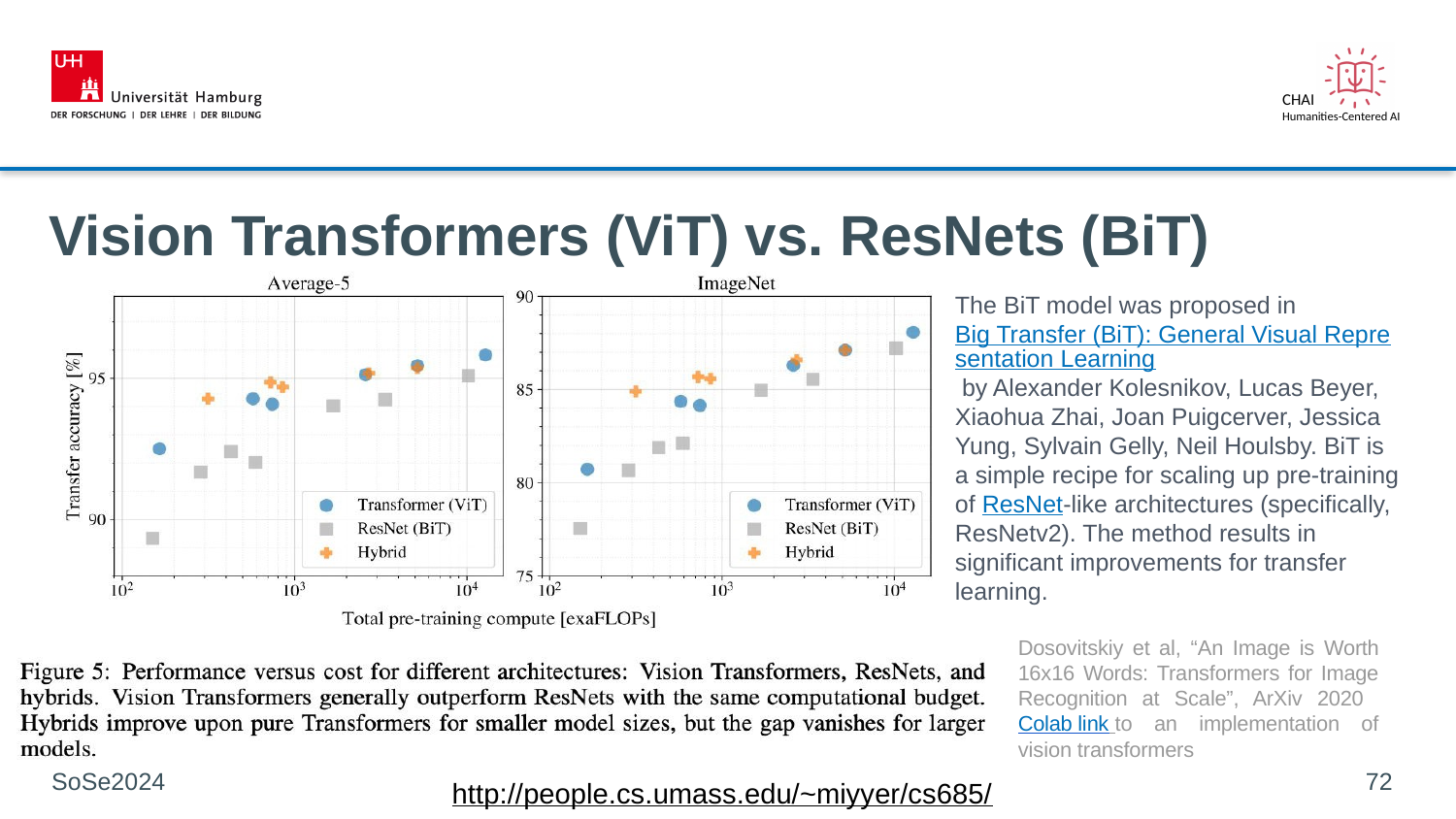

# Vision Transformers (ViT) vs. ResNets (BiT)

The BiT model was proposed in Big Transfer (BiT): General Visual Representation Learning by Alexander Kolesnikov, Lucas Beyer, Xiaohua Zhai, Joan Puigcerver, Jessica Yung, Sylvain Gelly, Neil Houlsby. BiT is a simple recipe for scaling up pre-training of ResNet-like architectures (specifically, ResNetv2). The method results in significant improvements for transfer learning.
Dosovitskiy et al, “An Image is Worth 16x16 Words: Transformers for Image Recognition at Scale”, ArXiv 2020  Colab link to an implementation of vision transformers
SoSe2024
72
http://people.cs.umass.edu/~miyyer/cs685/